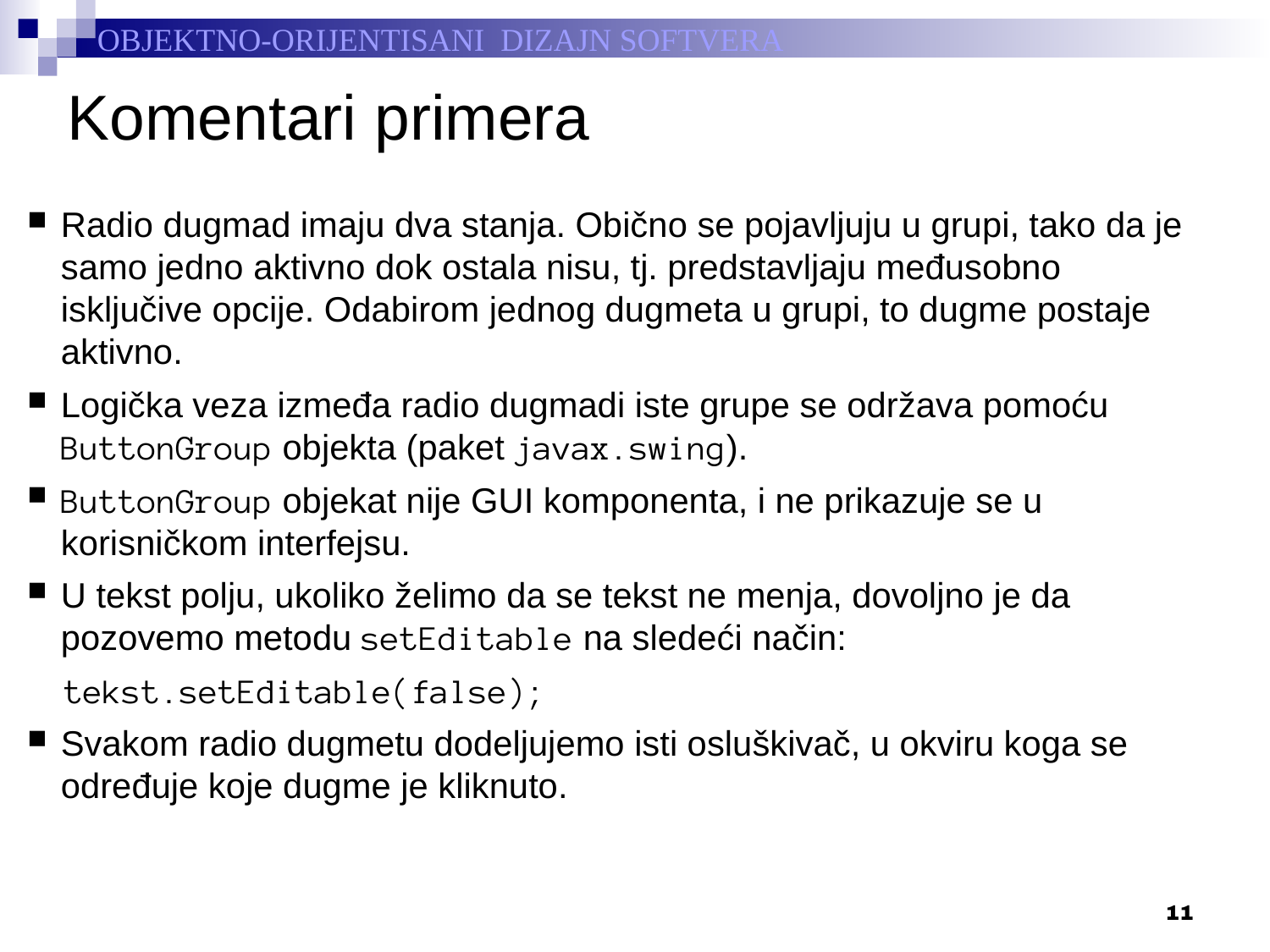

# Komentari primera
Radio dugmad imaju dva stanja. Obično se pojavljuju u grupi, tako da je samo jedno aktivno dok ostala nisu, tj. predstavljaju međusobno isključive opcije. Odabirom jednog dugmeta u grupi, to dugme postaje aktivno.
Logička veza izmeđa radio dugmadi iste grupe se održava pomoću ButtonGroup objekta (paket javax.swing).
ButtonGroup objekat nije GUI komponenta, i ne prikazuje se u korisničkom interfejsu.
U tekst polju, ukoliko želimo da se tekst ne menja, dovoljno je da pozovemo metodu setEditable na sledeći način:
tekst.setEditable(false);
Svakom radio dugmetu dodeljujemo isti osluškivač, u okviru koga se određuje koje dugme je kliknuto.

11